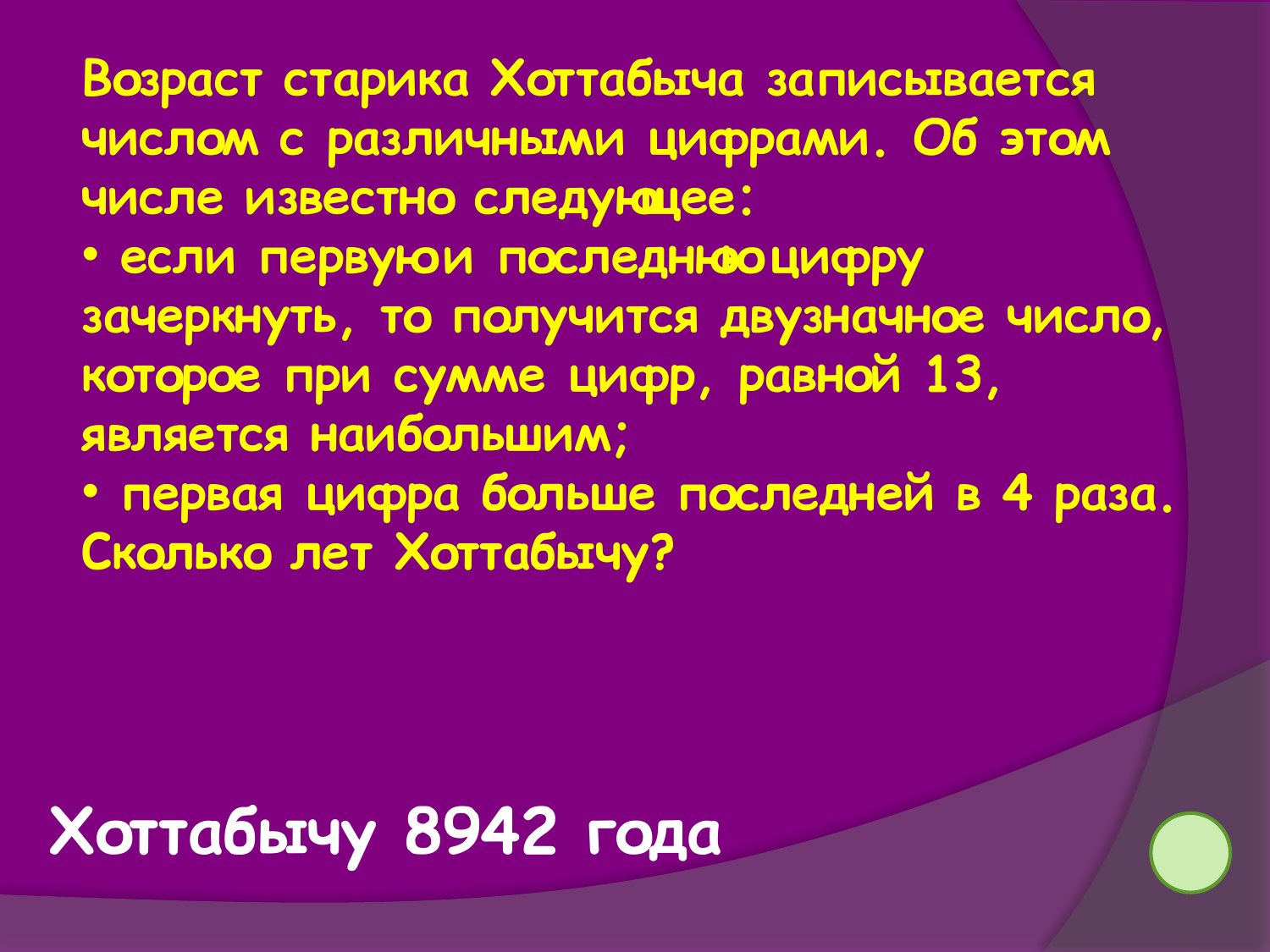

Возраст старика Хоттабыча записывается числом с различными цифрами. Об этом числе известно следующее:
 если первую и последнюю цифру зачеркнуть, то получится двузначное число, которое при сумме цифр, равной 13, является наибольшим;
 первая цифра больше последней в 4 раза.
Сколько лет Хоттабычу?
Хоттабычу 8942 года